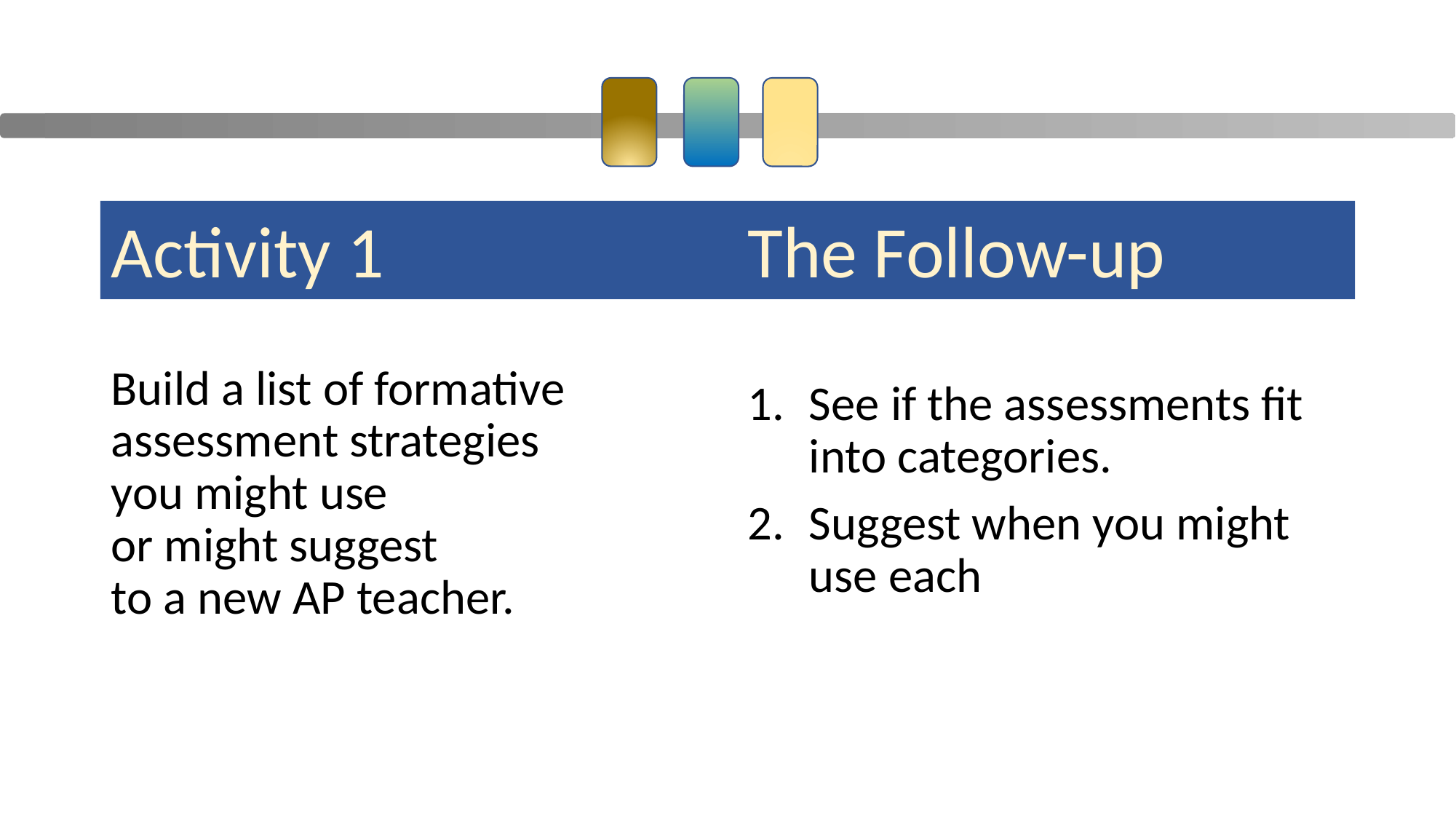

#

Activity 1
The Follow-up

Build a list of formative assessment strategies
you might use
or might suggest
to a new AP teacher.

See if the assessments fit into categories.
Suggest when you might use each